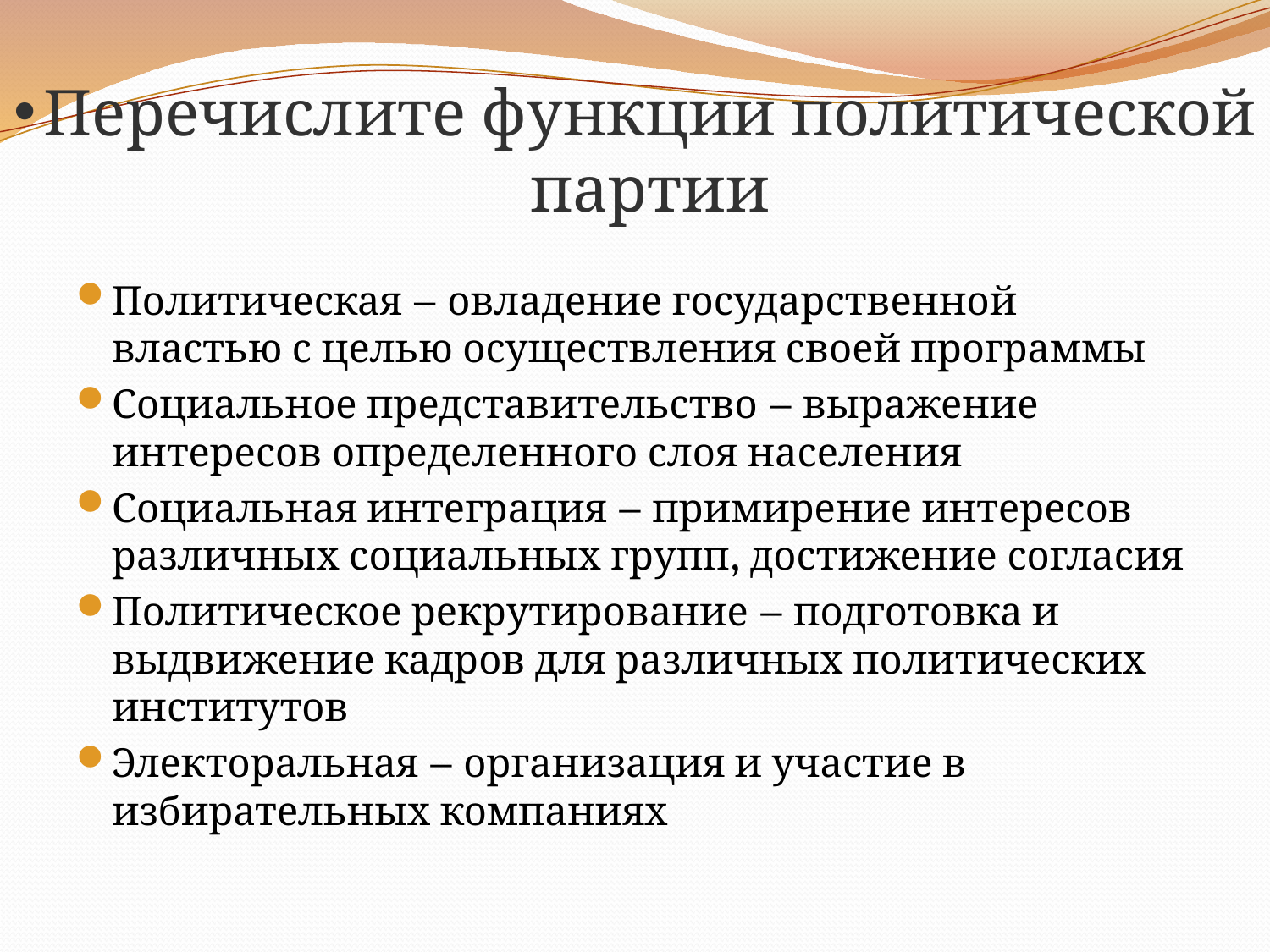

# Перечислите функции политической партии
Политическая – овладение государственной властью с целью осуществления своей программы
Социальное представительство – выражение интересов определенного слоя населения
Социальная интеграция – примирение интересов различных социальных групп, достижение согласия
Политическое рекрутирование – подготовка и выдвижение кадров для различных политических институтов
Электоральная – организация и участие в избирательных компаниях